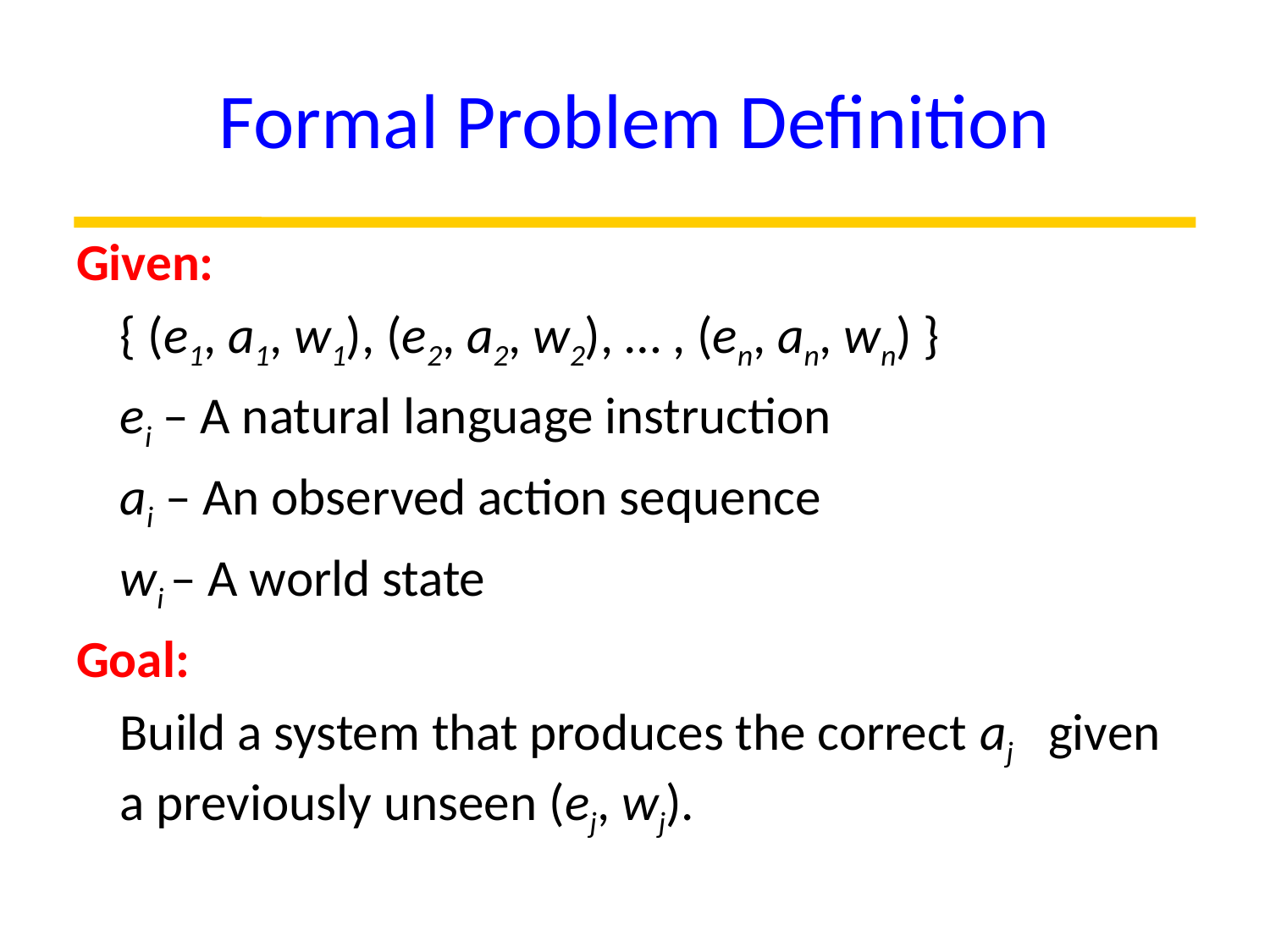

# Formal Problem Definition
Given:
		{ (e1, a1, w1), (e2, a2, w2), … , (en, an, wn) }
			ei – A natural language instruction
			ai – An observed action sequence
			wi – A world state
Goal:
	Build a system that produces the correct aj   given a previously unseen (ej, wj).